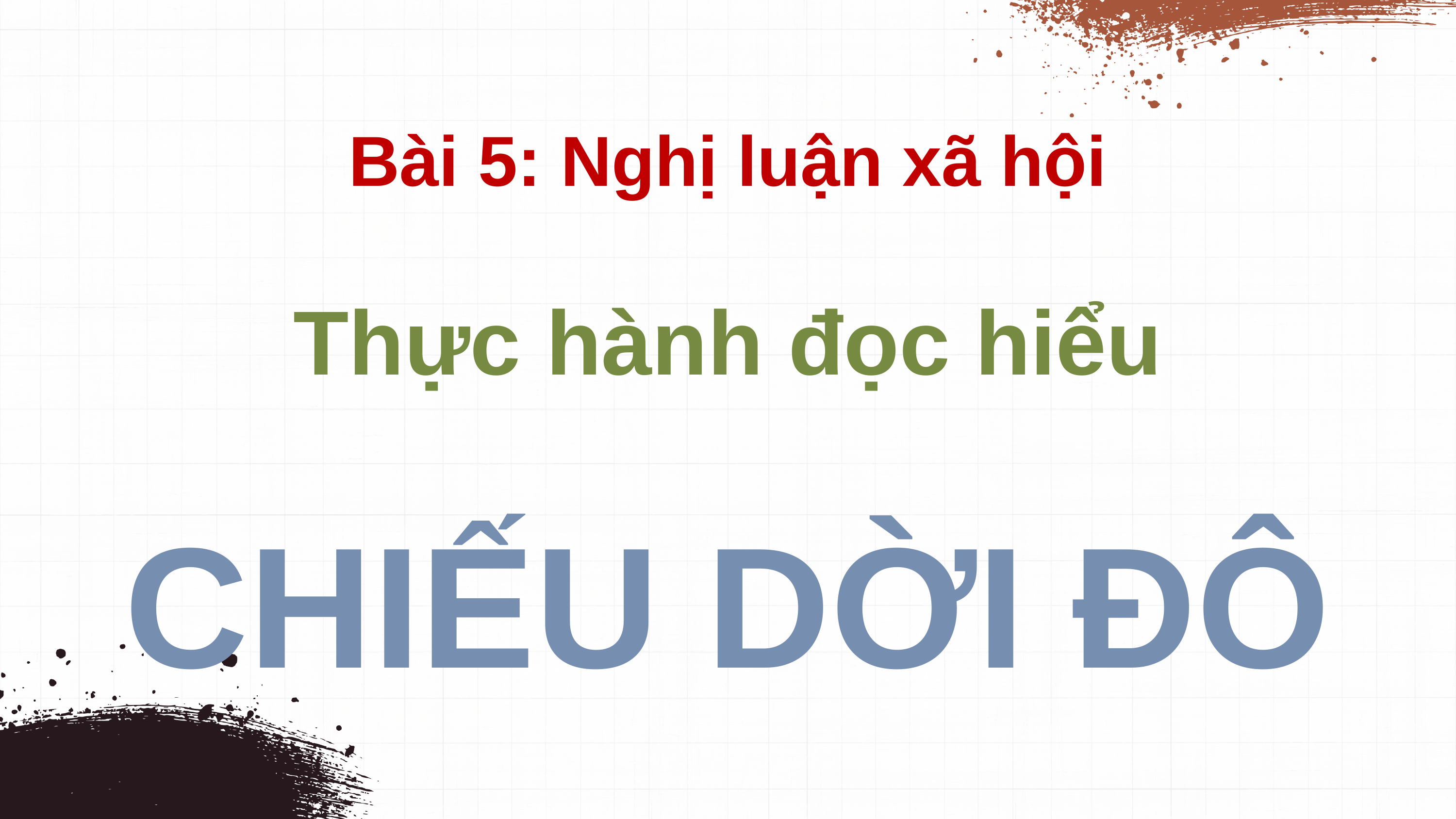

Bài 5: Nghị luận xã hội
Thực hành đọc hiểu
CHIẾU DỜI ĐÔ